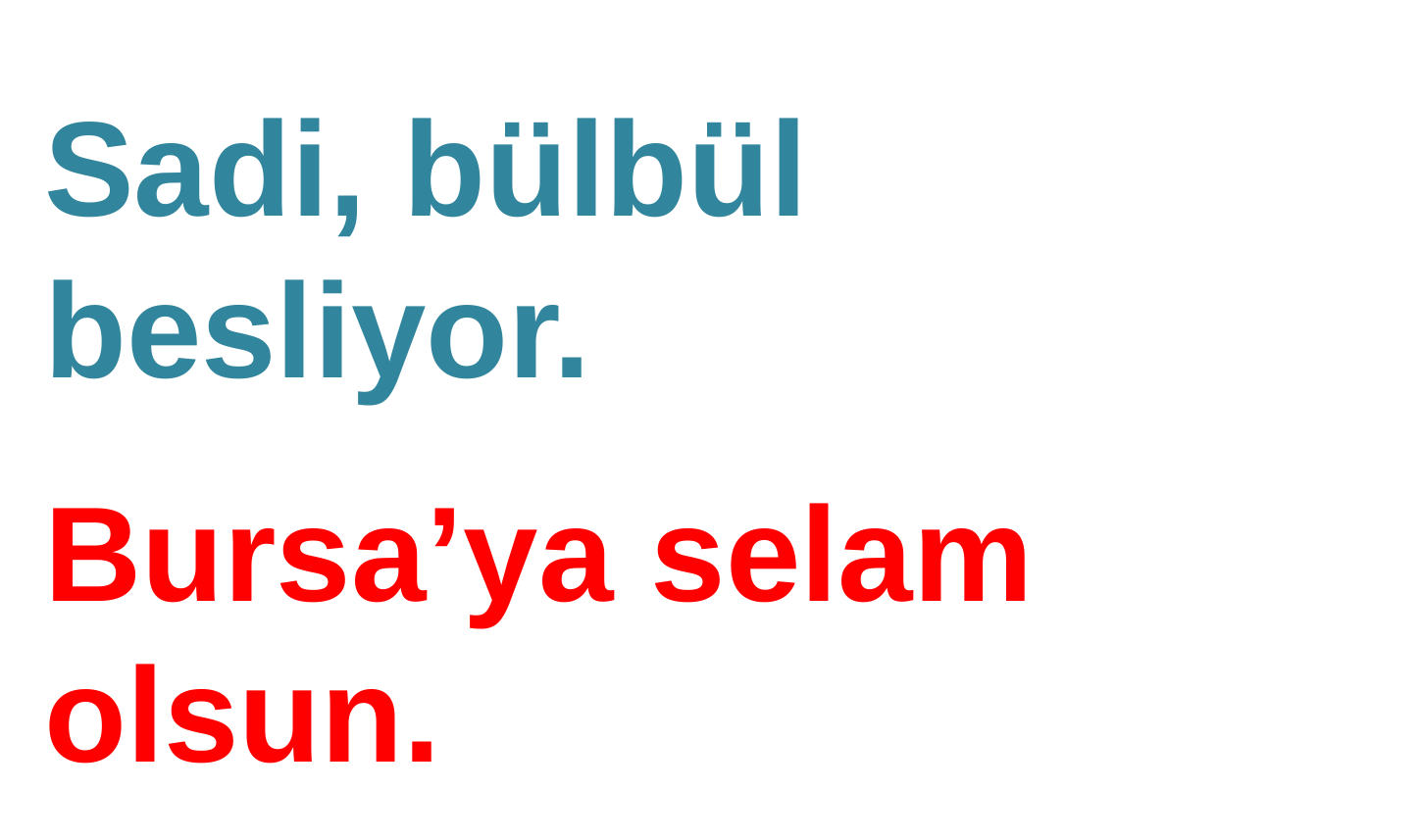

Sadi, bülbül besliyor.

Bursa’ya selam olsun.

Belma bayat ekmek al.